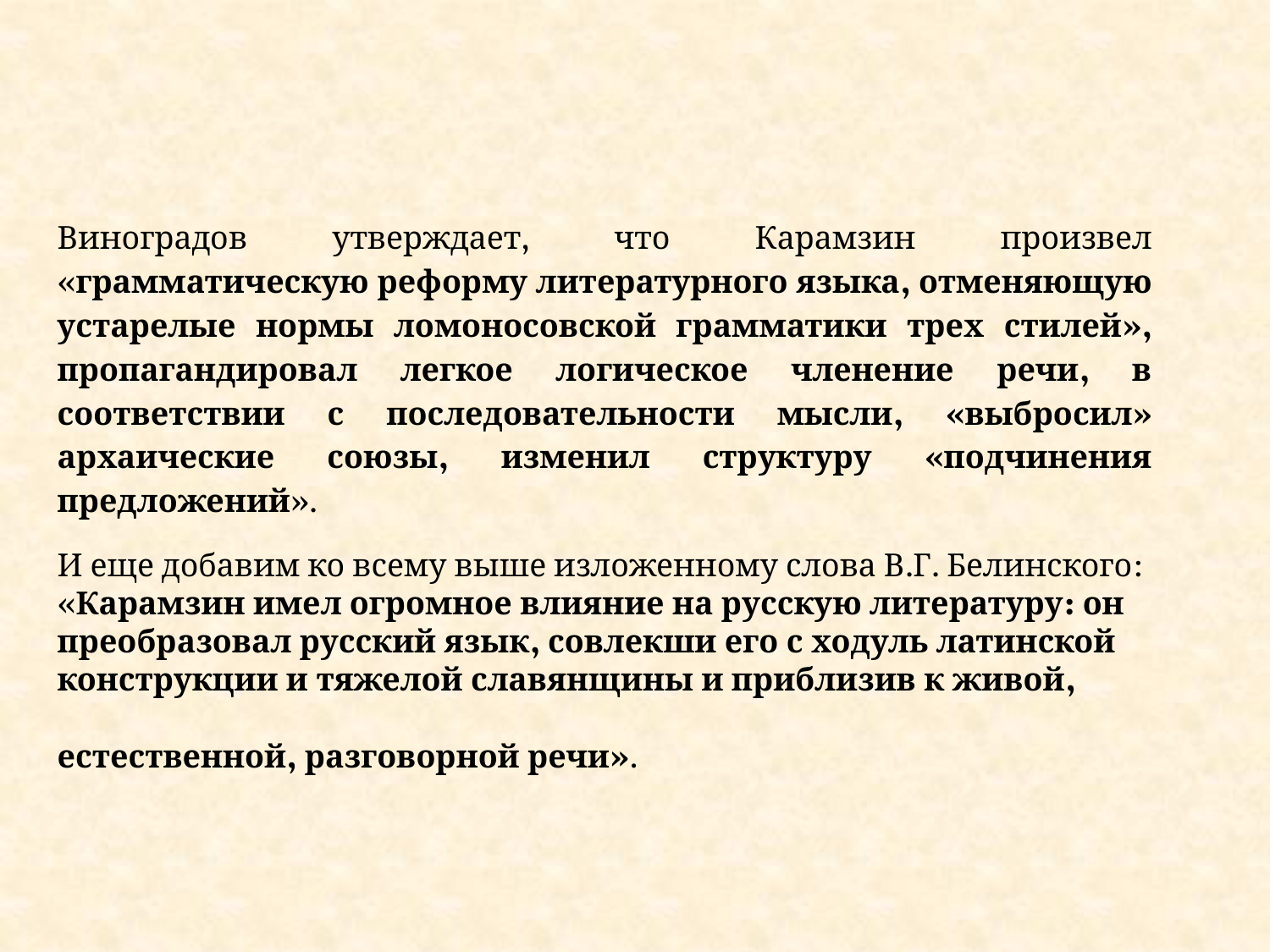

Виноградов утверждает, что Карамзин произвел «грамматическую реформу литературного языка, отменяющую устарелые нормы ломоносовской грамматики трех стилей», пропагандировал легкое логическое членение речи, в соответствии с последовательности мысли, «выбросил» архаические союзы, изменил структуру «подчинения предложений».
И еще добавим ко всему выше изложенному слова В.Г. Белинского: «Карамзин имел огромное влияние на русскую литературу: он преобразовал русский язык, совлекши его с ходуль латинской конструкции и тяжелой славянщины и приблизив к живой, естественной, разговорной речи».